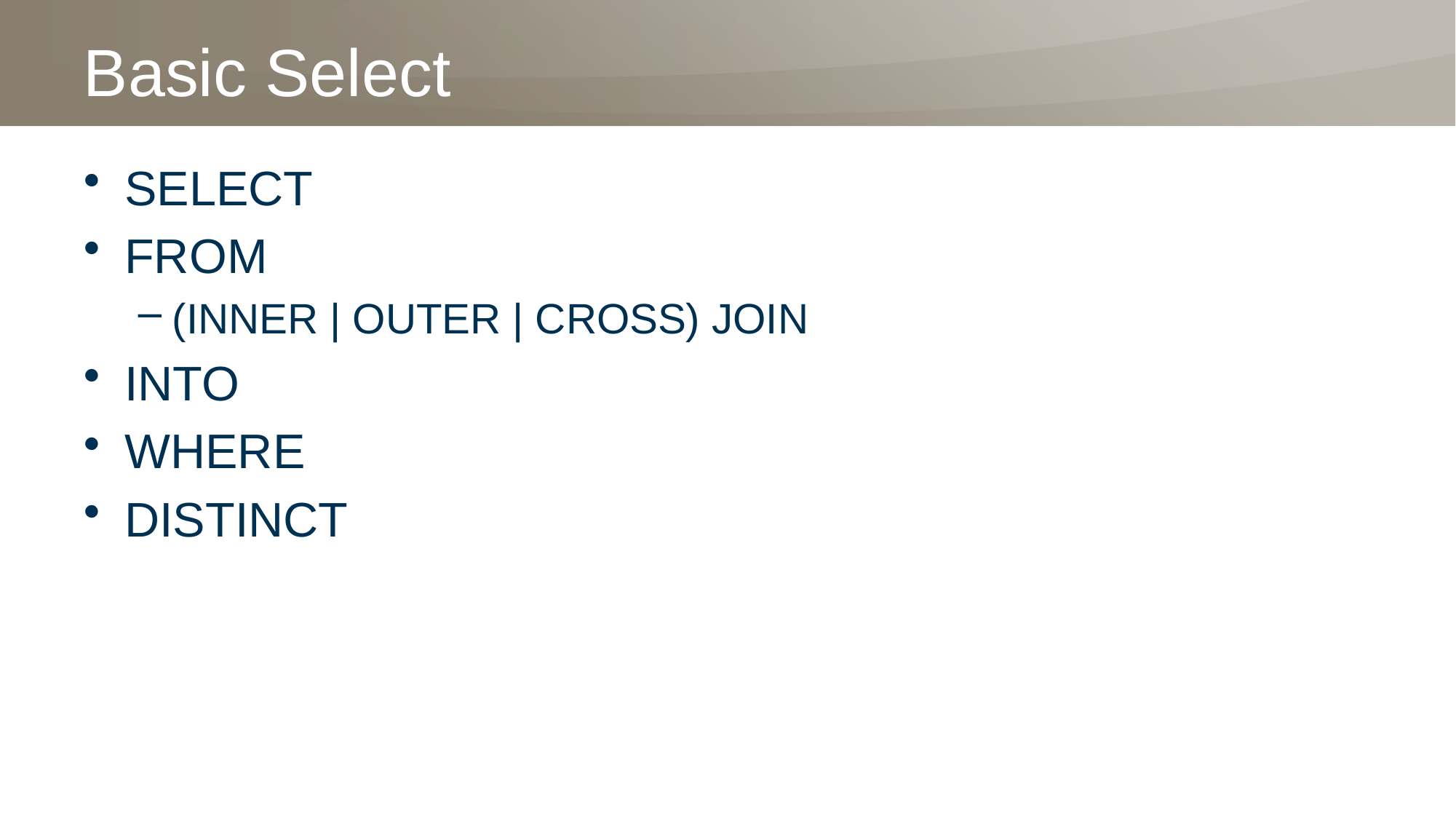

# Basic Select
SELECT
FROM
(INNER | OUTER | CROSS) JOIN
INTO
WHERE
DISTINCT